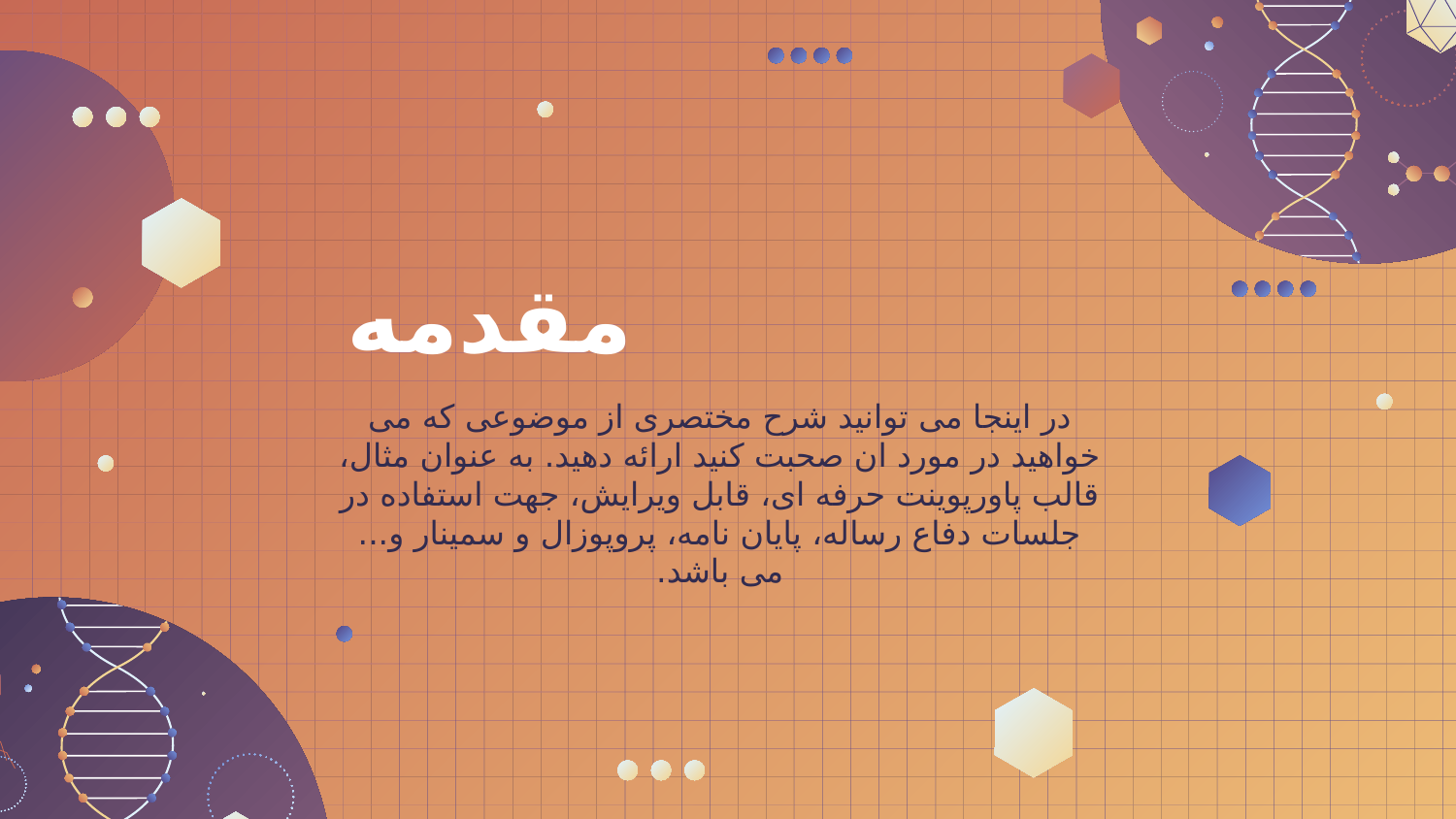

# مقدمه

در اینجا می توانید شرح مختصری از موضوعی که می خواهید در مورد ان صحبت کنید ارائه دهید. به عنوان مثال، قالب پاورپوینت حرفه ای، قابل ویرایش، جهت استفاده در جلسات دفاع رساله، پایان نامه، پروپوزال و سمینار و... می باشد.